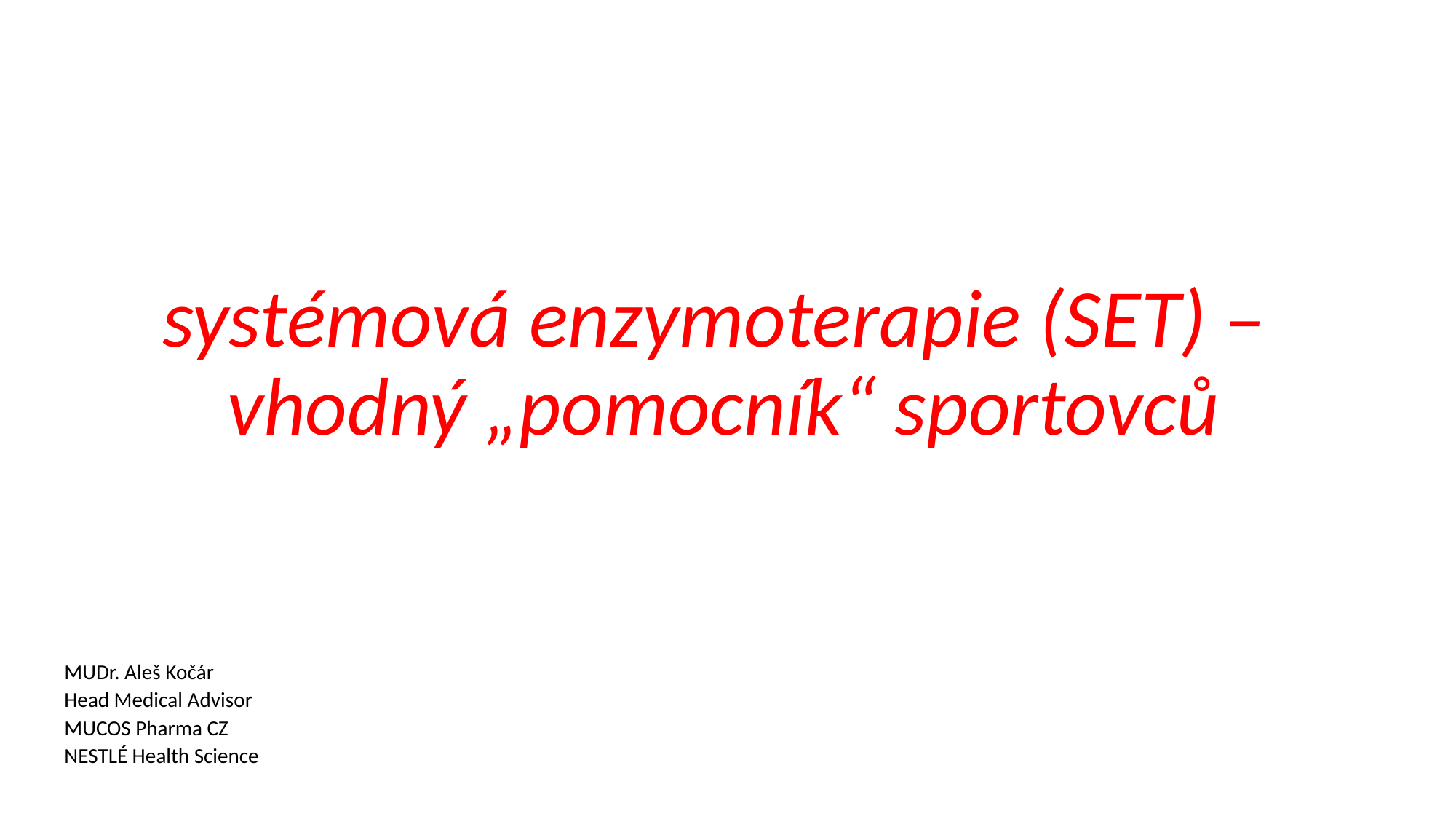

# systémová enzymoterapie (SET) – vhodný „pomocník“ sportovců

MUDr. Aleš Kočár
Head Medical Advisor
MUCOS Pharma CZ
NESTLÉ Health Science